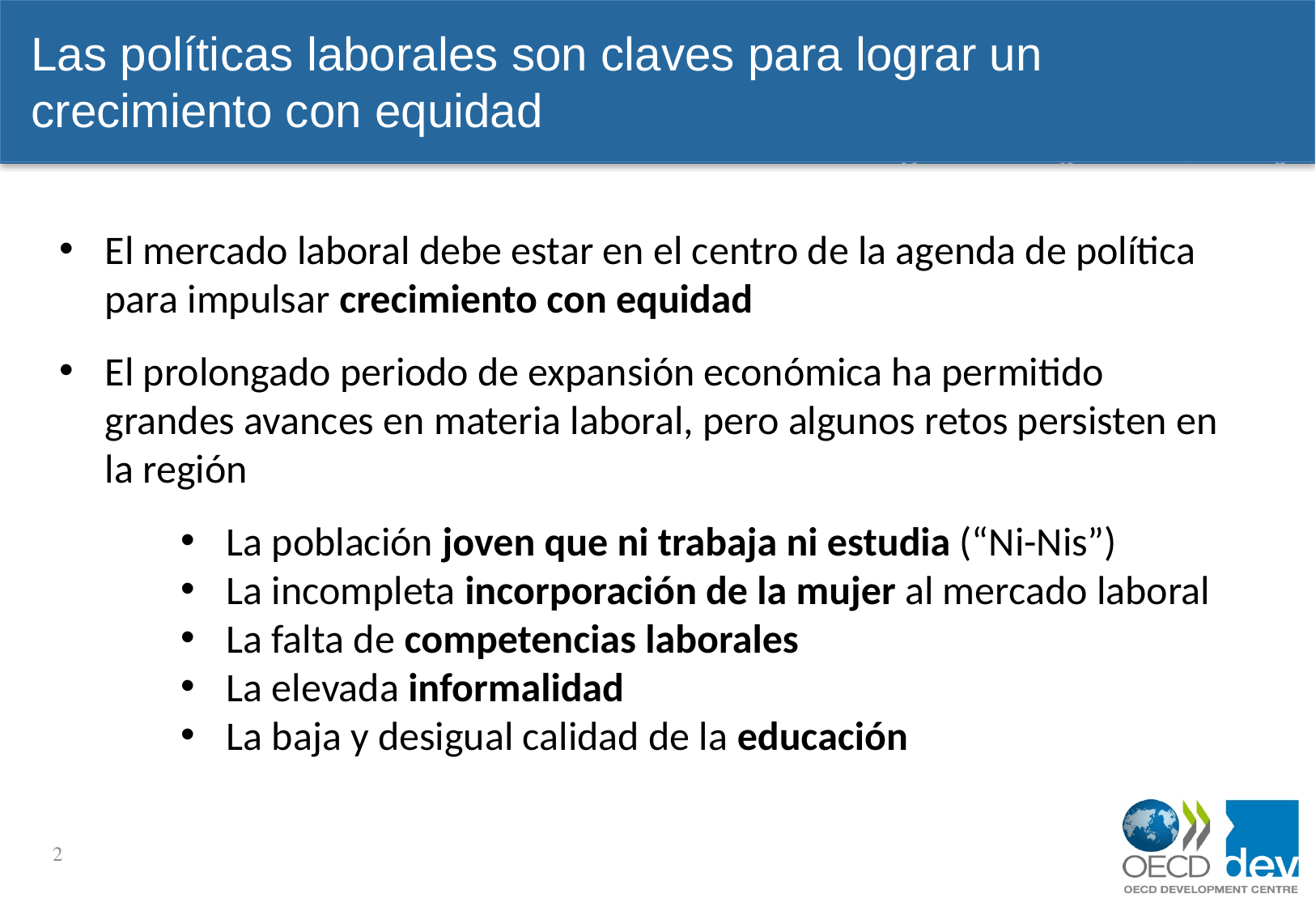

Las políticas laborales son claves para lograr un crecimiento con equidad
# 3- El liderazgo de China
El mercado laboral debe estar en el centro de la agenda de política para impulsar crecimiento con equidad

El prolongado periodo de expansión económica ha permitido grandes avances en materia laboral, pero algunos retos persisten en la región

La población joven que ni trabaja ni estudia (“Ni-Nis”)
La incompleta incorporación de la mujer al mercado laboral
La falta de competencias laborales
La elevada informalidad
La baja y desigual calidad de la educación

2